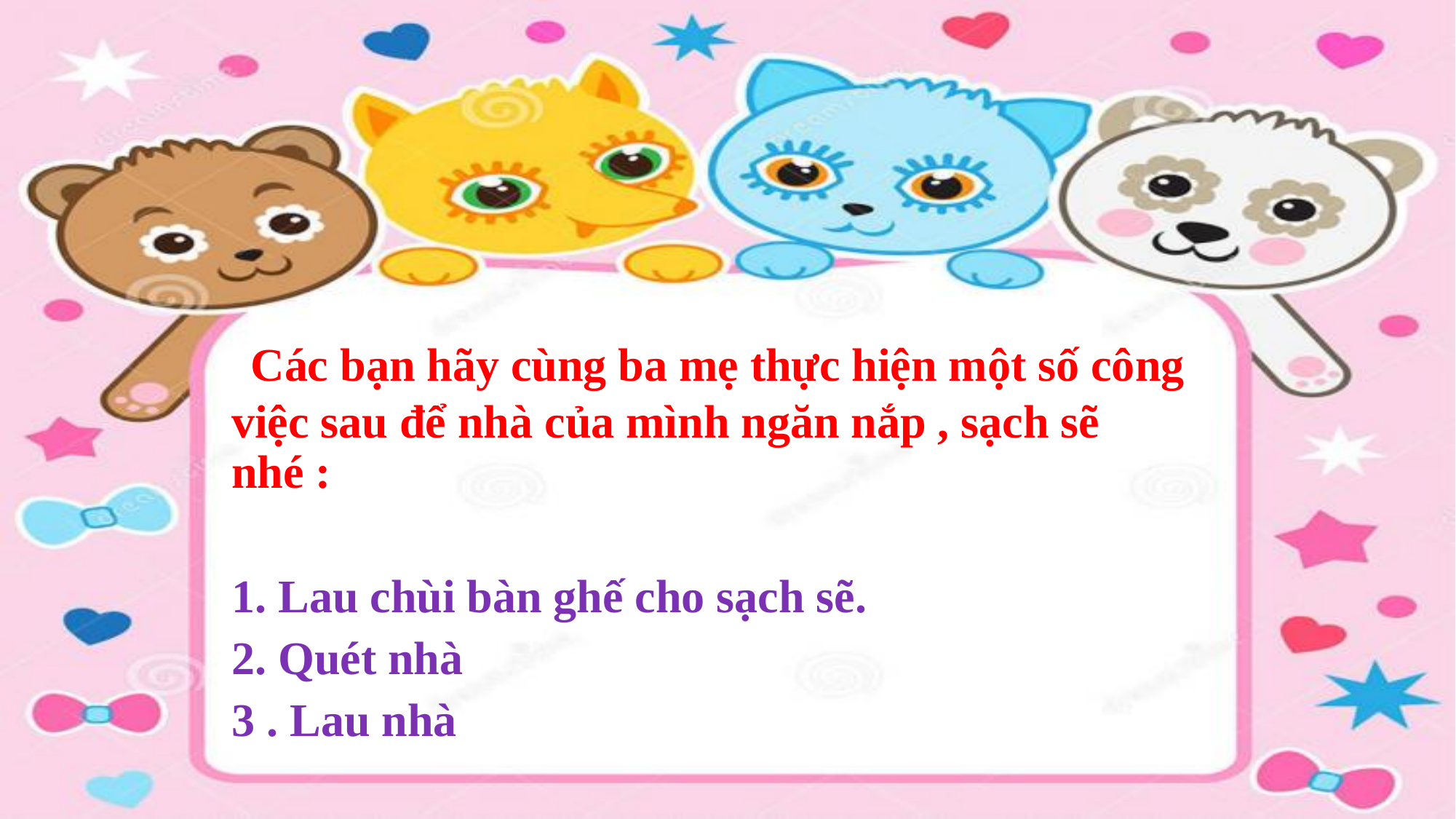

#
 Các bạn hãy cùng ba mẹ thực hiện một số công việc sau để nhà của mình ngăn nắp , sạch sẽ nhé :

1. Lau chùi bàn ghế cho sạch sẽ.
2. Quét nhà
3 . Lau nhà